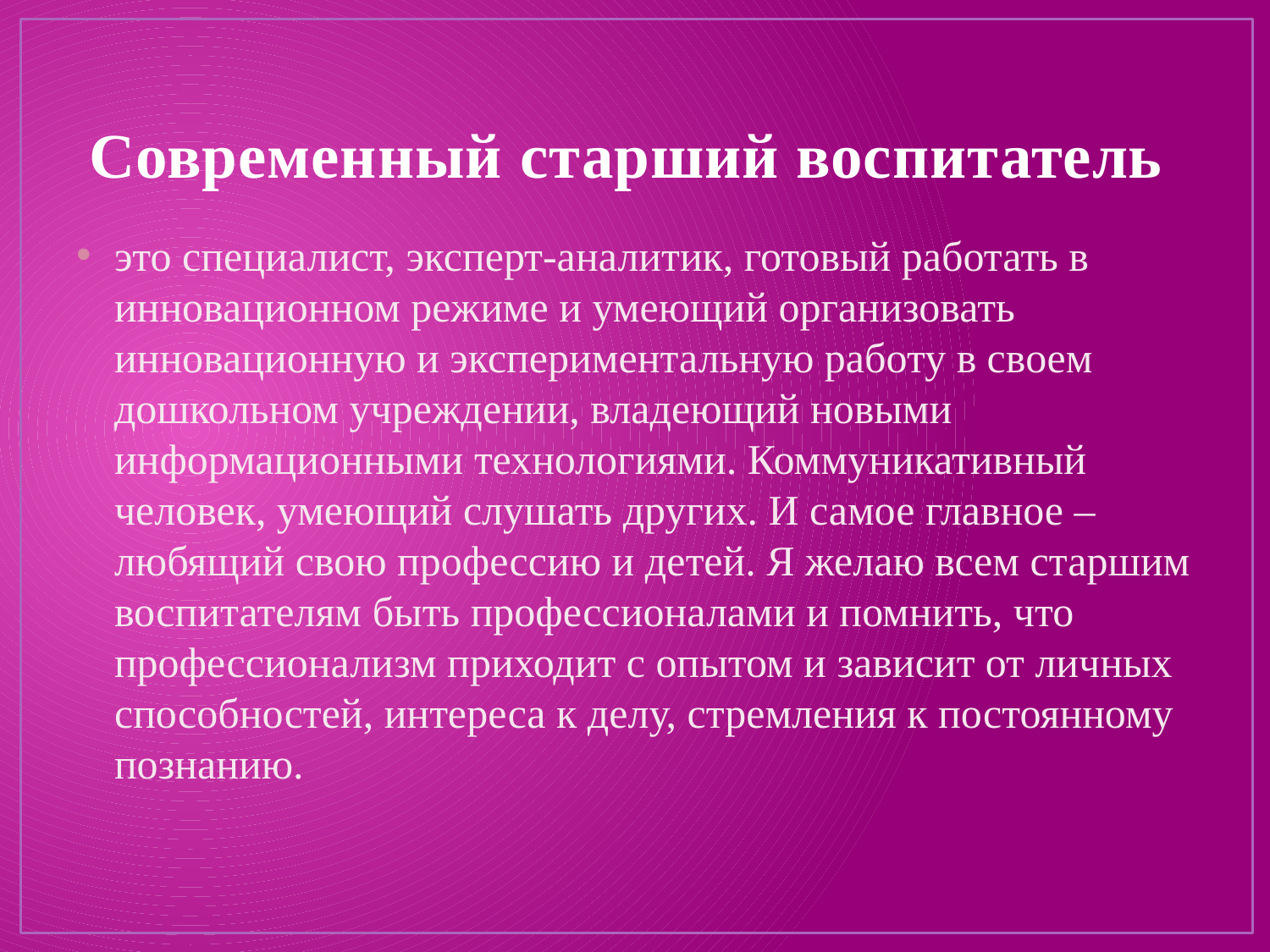

# Современный старший воспитатель
это специалист, эксперт-аналитик, готовый работать в инновационном режиме и умеющий организовать инновационную и экспериментальную работу в своем дошкольном учреждении, владеющий новыми информационными технологиями. Коммуникативный человек, умеющий слушать других. И самое главное – любящий свою профессию и детей. Я желаю всем старшим воспитателям быть профессионалами и помнить, что профессионализм приходит с опытом и зависит от личных способностей, интереса к делу, стремления к постоянному познанию.